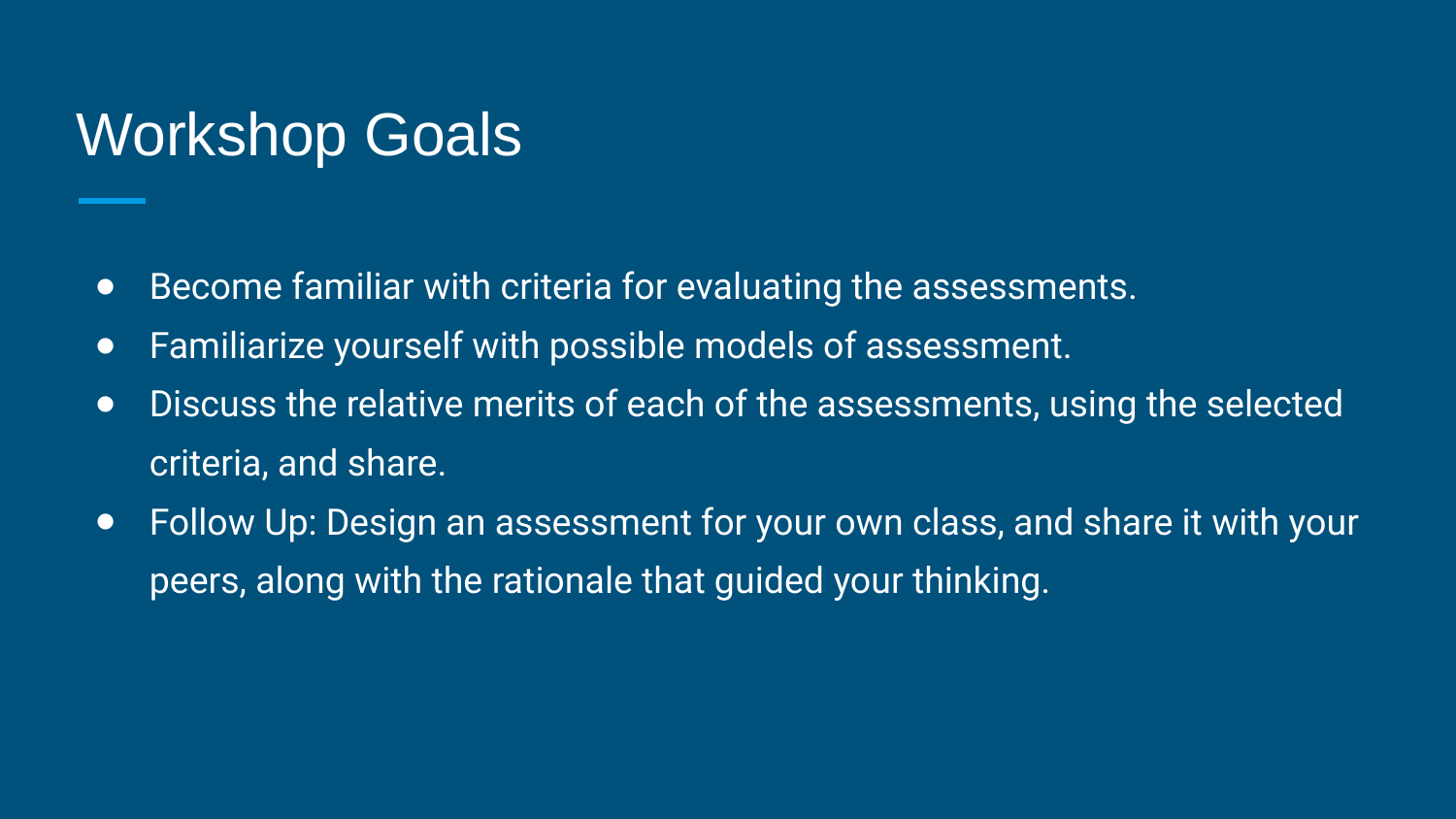

# Workshop Goals
Become familiar with criteria for evaluating the assessments.
Familiarize yourself with possible models of assessment.
Discuss the relative merits of each of the assessments, using the selected criteria, and share.
Follow Up: Design an assessment for your own class, and share it with your peers, along with the rationale that guided your thinking.